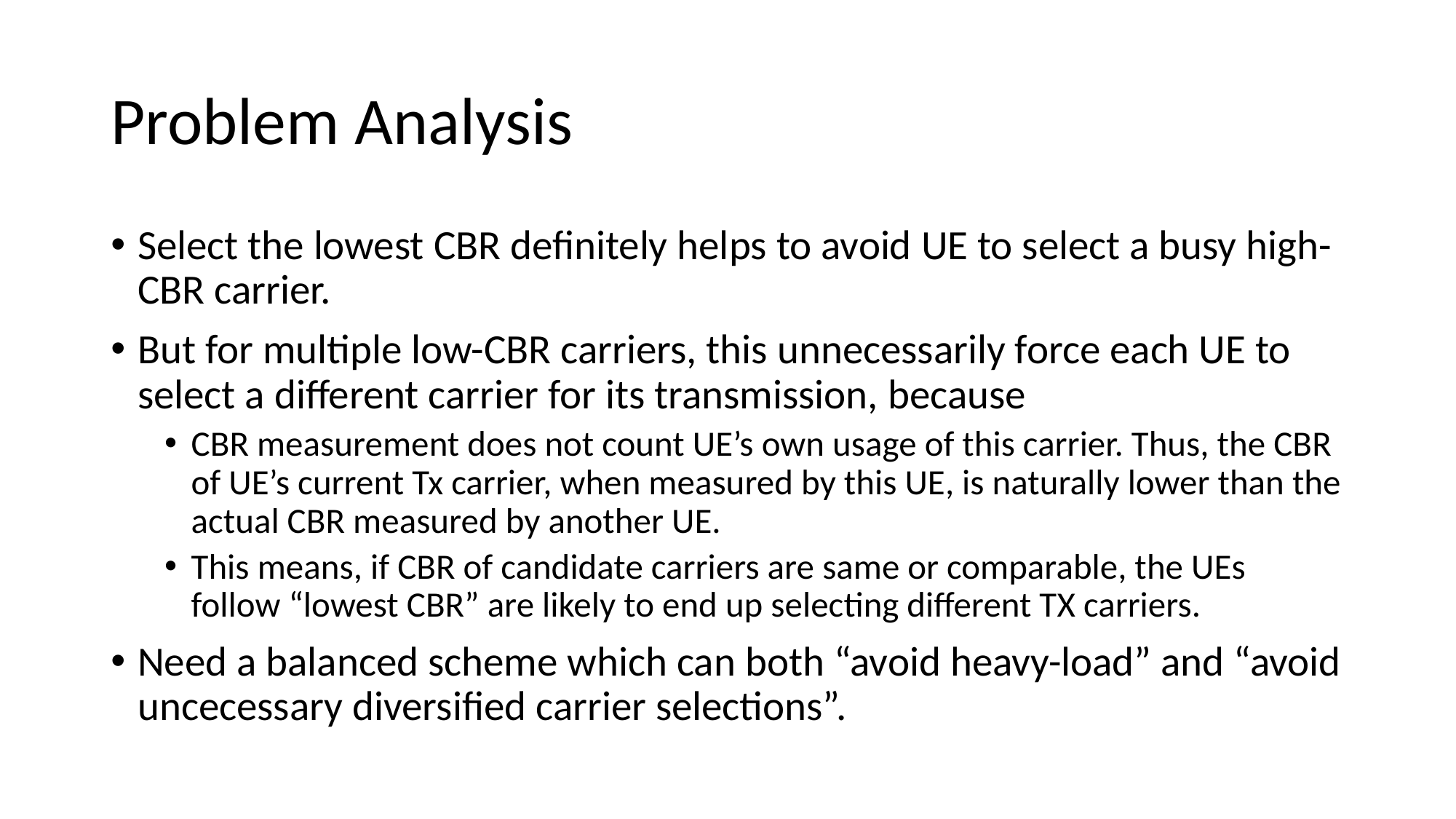

# Problem Analysis
Select the lowest CBR definitely helps to avoid UE to select a busy high-CBR carrier.
But for multiple low-CBR carriers, this unnecessarily force each UE to select a different carrier for its transmission, because
CBR measurement does not count UE’s own usage of this carrier. Thus, the CBR of UE’s current Tx carrier, when measured by this UE, is naturally lower than the actual CBR measured by another UE.
This means, if CBR of candidate carriers are same or comparable, the UEs follow “lowest CBR” are likely to end up selecting different TX carriers.
Need a balanced scheme which can both “avoid heavy-load” and “avoid uncecessary diversified carrier selections”.